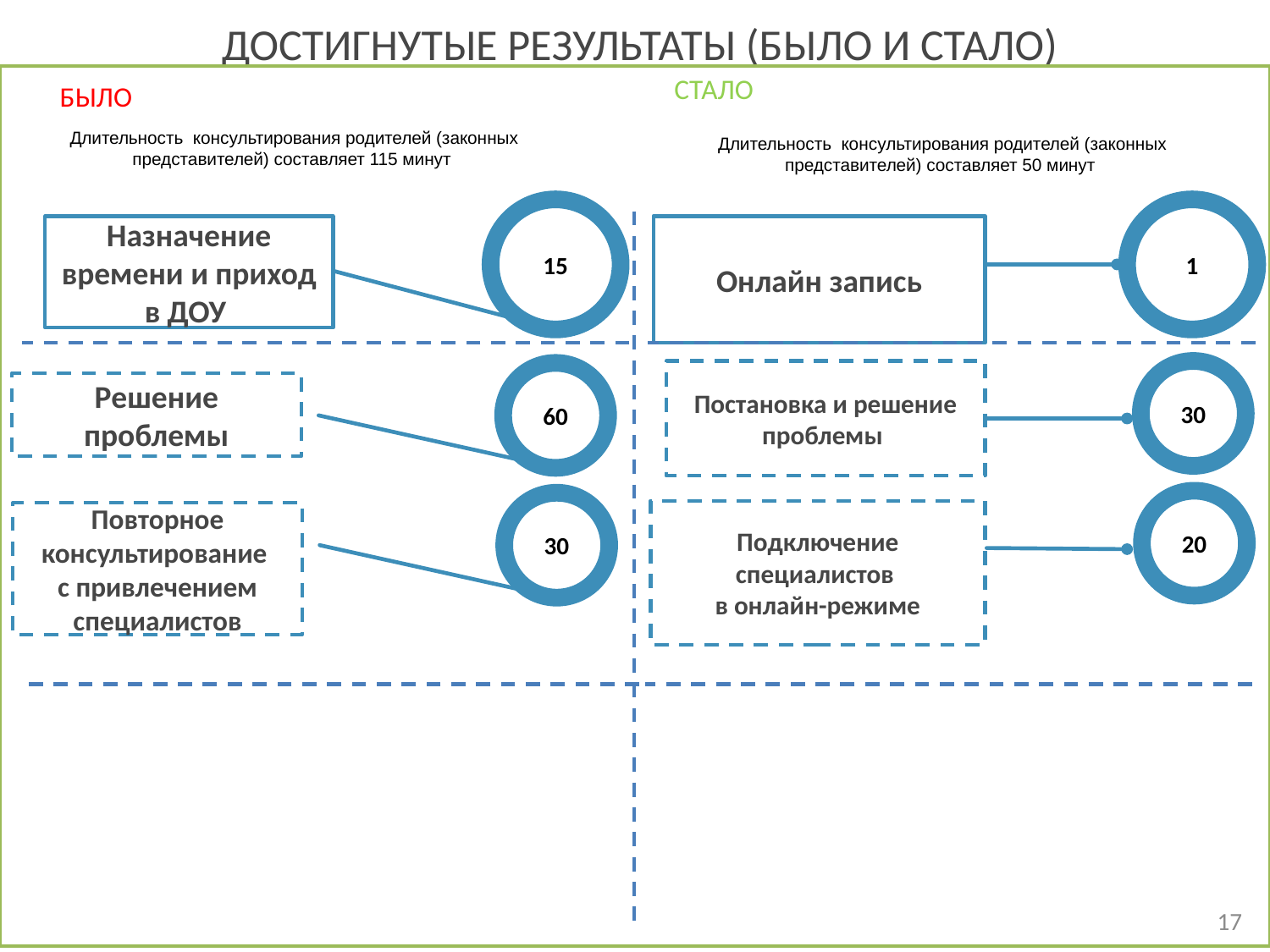

Достигнутые результаты (было и стало)
СТАЛО

БЫЛО
Длительность  консультирования родителей (законных представителей) составляет 115 минут
Длительность  консультирования родителей (законных представителей) составляет 50 минут
15
1
Назначение времени и приход в ДОУ
Онлайн запись
Постановка и решение проблемы
30
60
Решение проблемы
20
30
Подключение специалистов
в онлайн-режиме
Повторное консультирование
с привлечением специалистов
17